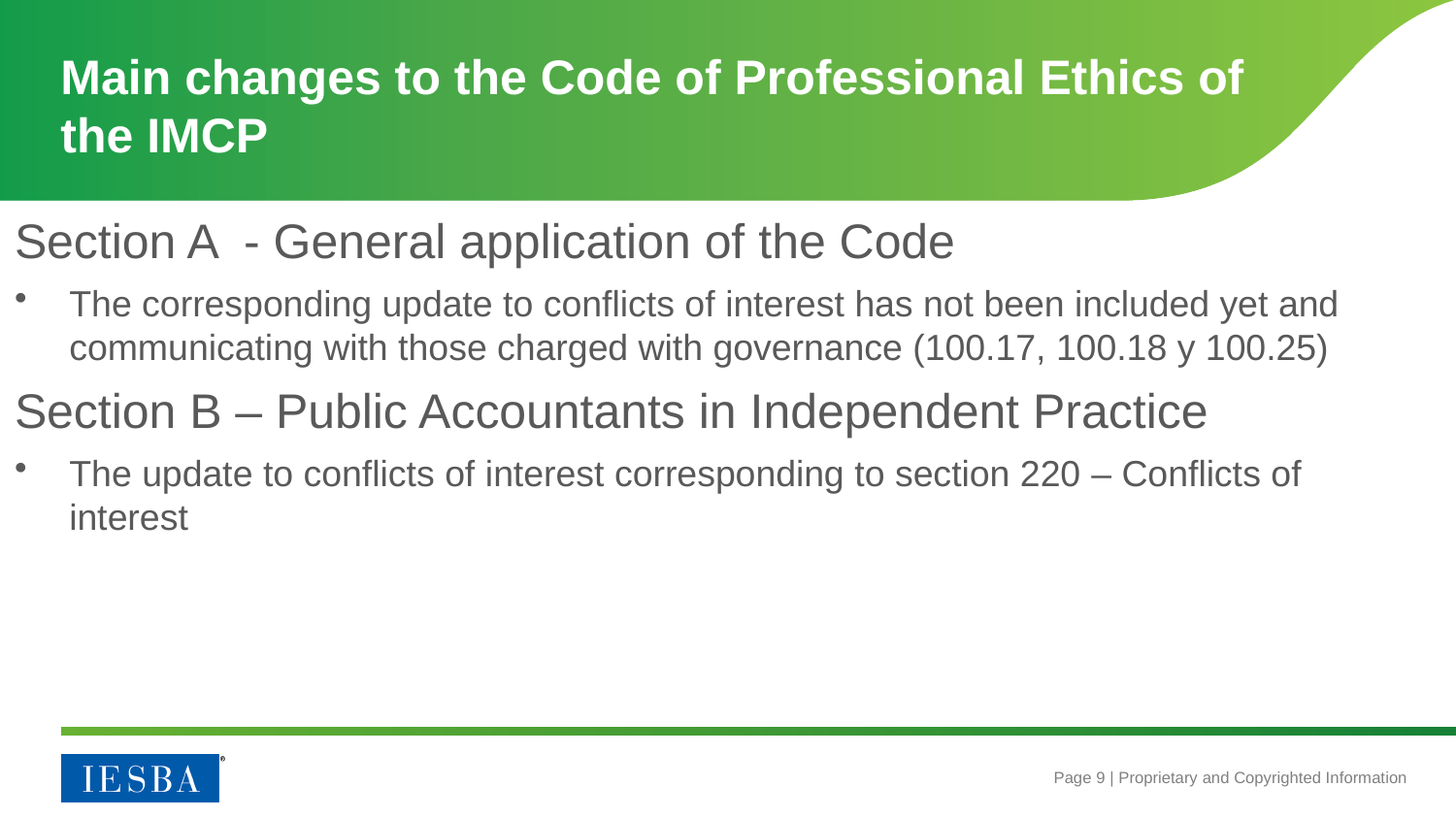

# Main changes to the Code of Professional Ethics of the IMCP
Section A  - General application of the Code
The corresponding update to conflicts of interest has not been included yet and communicating with those charged with governance (100.17, 100.18 y 100.25)
Section B – Public Accountants in Independent Practice
The update to conflicts of interest corresponding to section 220 – Conflicts of interest